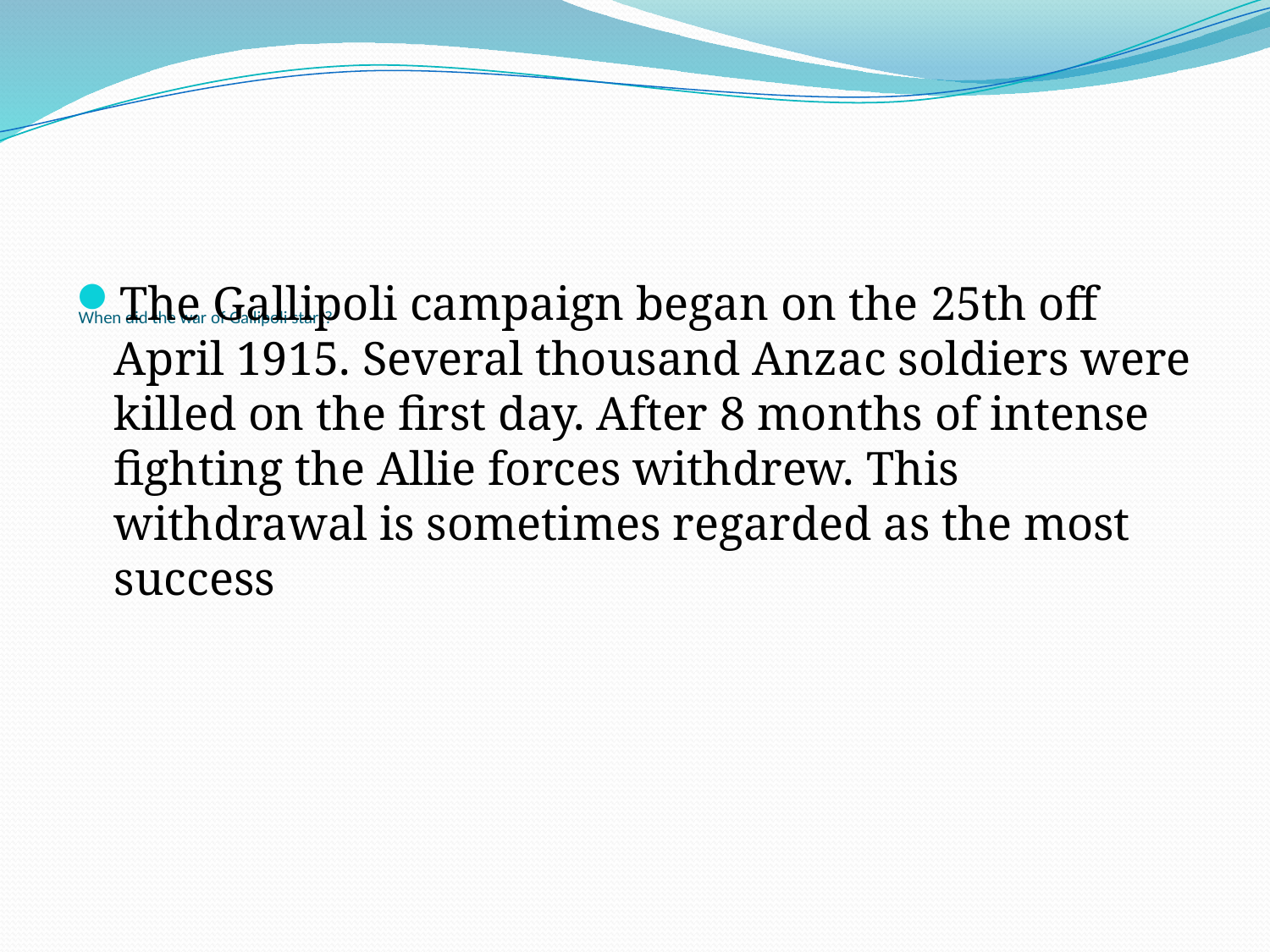

# When did the war of Gallipoli start?
The Gallipoli campaign began on the 25th off April 1915. Several thousand Anzac soldiers were killed on the first day. After 8 months of intense fighting the Allie forces withdrew. This withdrawal is sometimes regarded as the most success